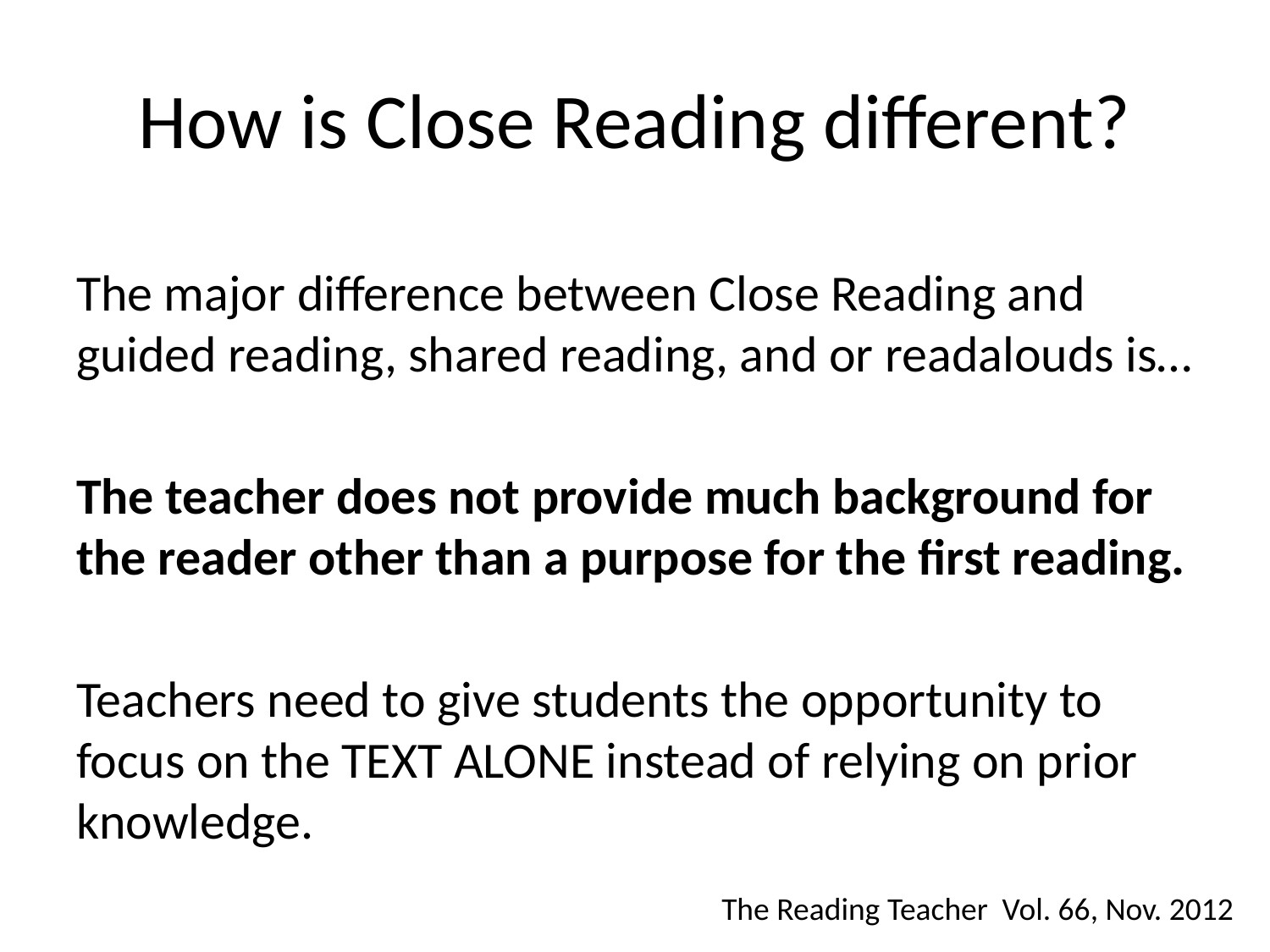

# How is Close Reading different?
The major difference between Close Reading and guided reading, shared reading, and or readalouds is…

The teacher does not provide much background for the reader other than a purpose for the first reading.

Teachers need to give students the opportunity to focus on the TEXT ALONE instead of relying on prior knowledge.
The Reading Teacher  Vol. 66, Nov. 2012